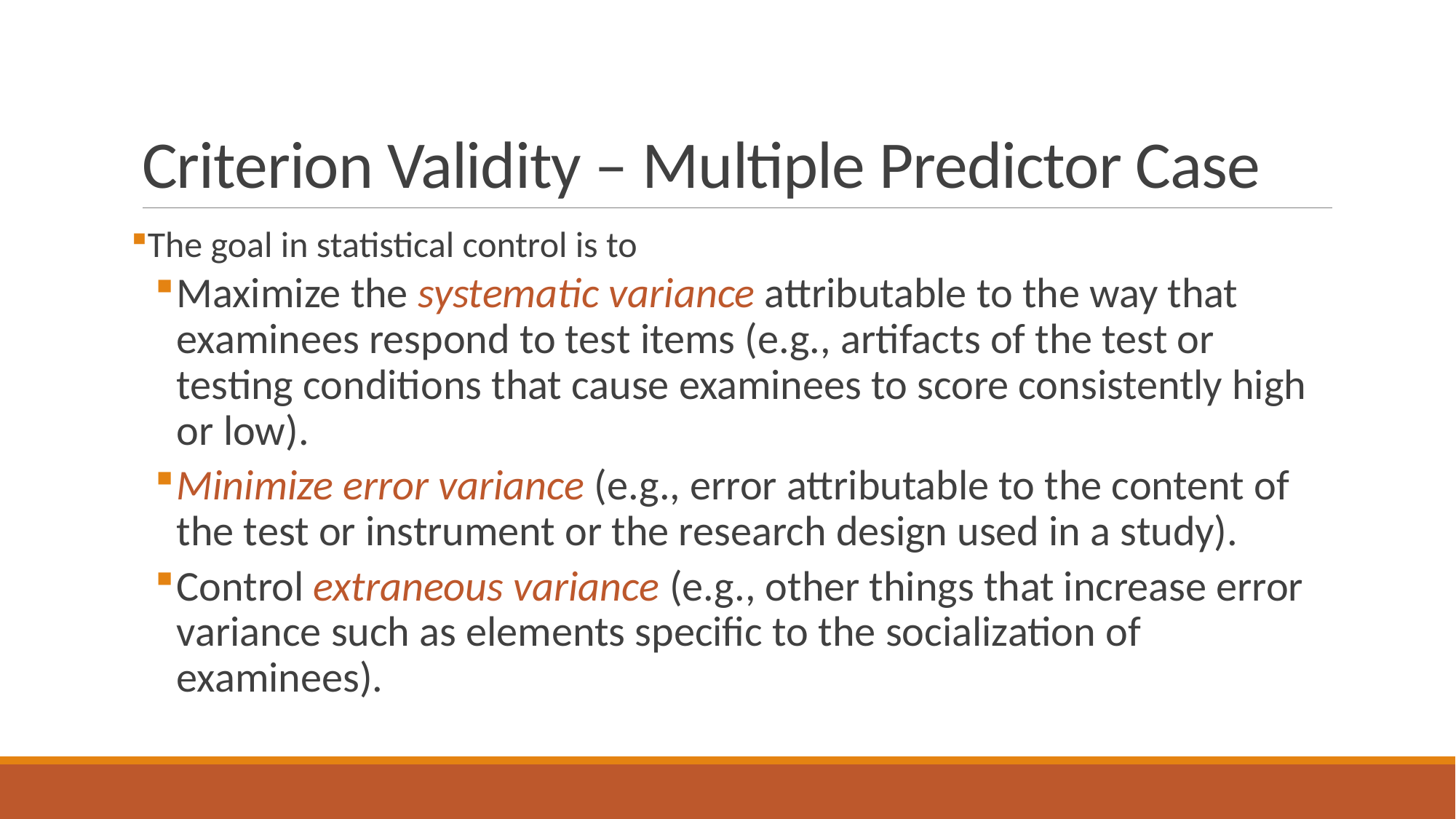

# Criterion Validity – Multiple Predictor Case
The goal in statistical control is to
Maximize the systematic variance attributable to the way that examinees respond to test items (e.g., artifacts of the test or testing conditions that cause examinees to score consistently high or low).
Minimize error variance (e.g., error attributable to the content of the test or instrument or the research design used in a study).
Control extraneous variance (e.g., other things that increase error variance such as elements specific to the socialization of examinees).